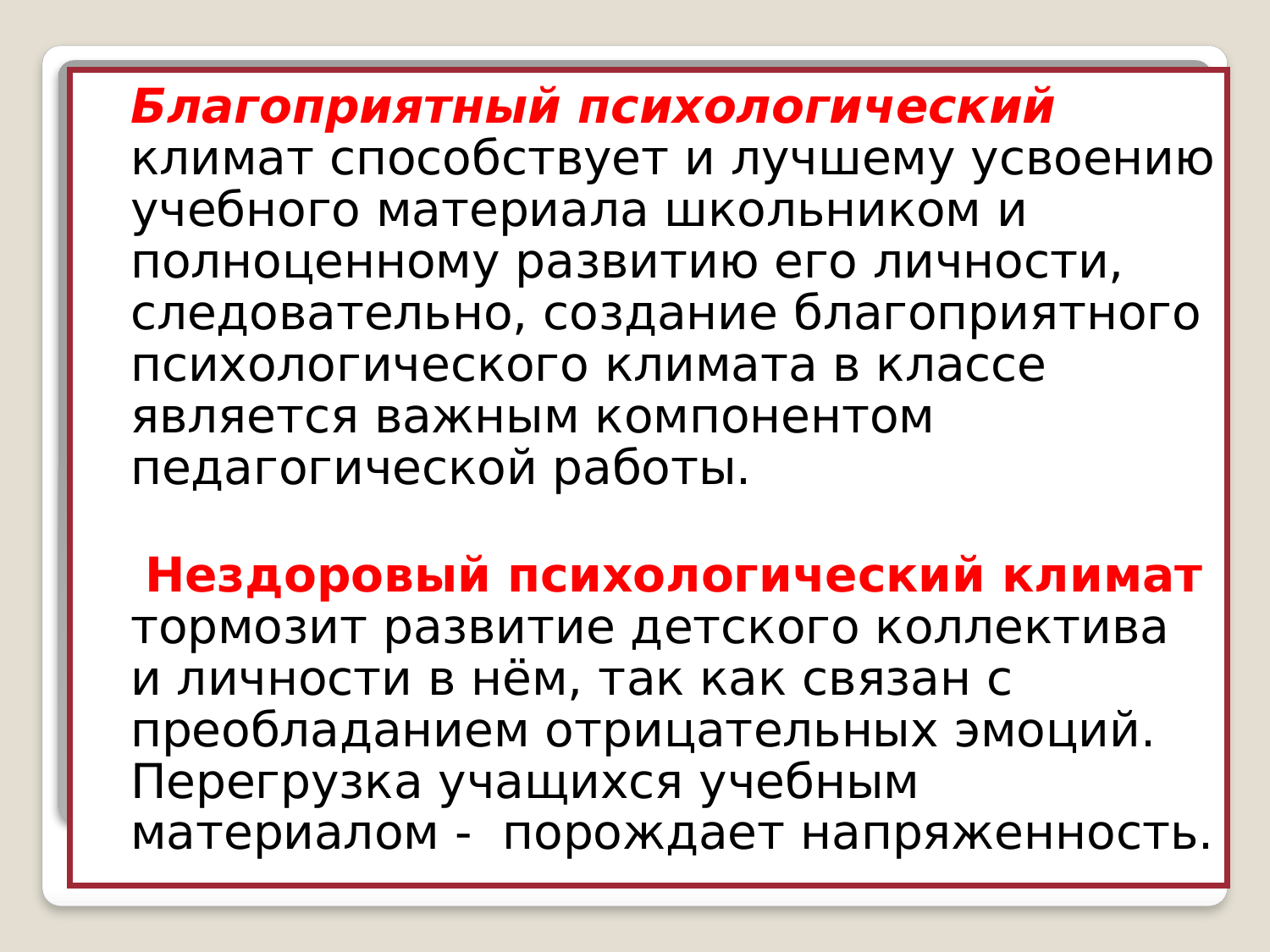

Благоприятный психологический климат способствует и лучшему усвоению учебного материала школьником и полноценному развитию его личности, следовательно, создание благоприятного психологического климата в классе является важным компонентом педагогической работы.
   Нездоровый психологический климат тормозит развитие детского коллектива и личности в нём, так как связан с преобладанием отрицательных эмоций. Перегрузка учащихся учебным материалом -  порождает напряженность.
#